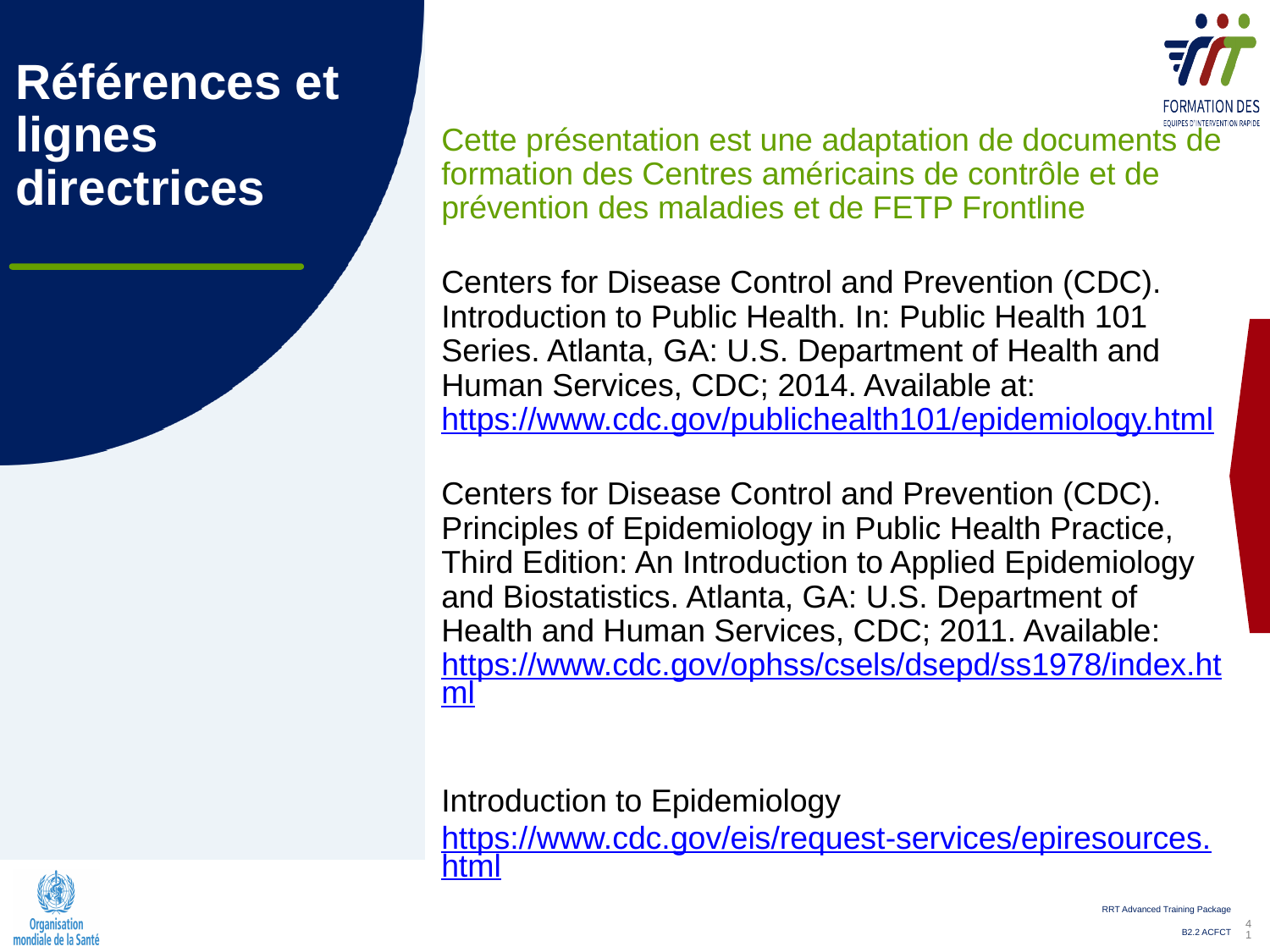

# Références et lignes directrices
Cette présentation est une adaptation de documents de formation des Centres américains de contrôle et de prévention des maladies et de FETP Frontline

Centers for Disease Control and Prevention (CDC). Introduction to Public Health. In: Public Health 101 Series. Atlanta, GA: U.S. Department of Health and Human Services, CDC; 2014. Available at: https://www.cdc.gov/publichealth101/epidemiology.html

Centers for Disease Control and Prevention (CDC). Principles of Epidemiology in Public Health Practice, Third Edition: An Introduction to Applied Epidemiology and Biostatistics. Atlanta, GA: U.S. Department of Health and Human Services, CDC; 2011. Available: https://www.cdc.gov/ophss/csels/dsepd/ss1978/index.html

Introduction to Epidemiology
https://www.cdc.gov/eis/request-services/epiresources.html